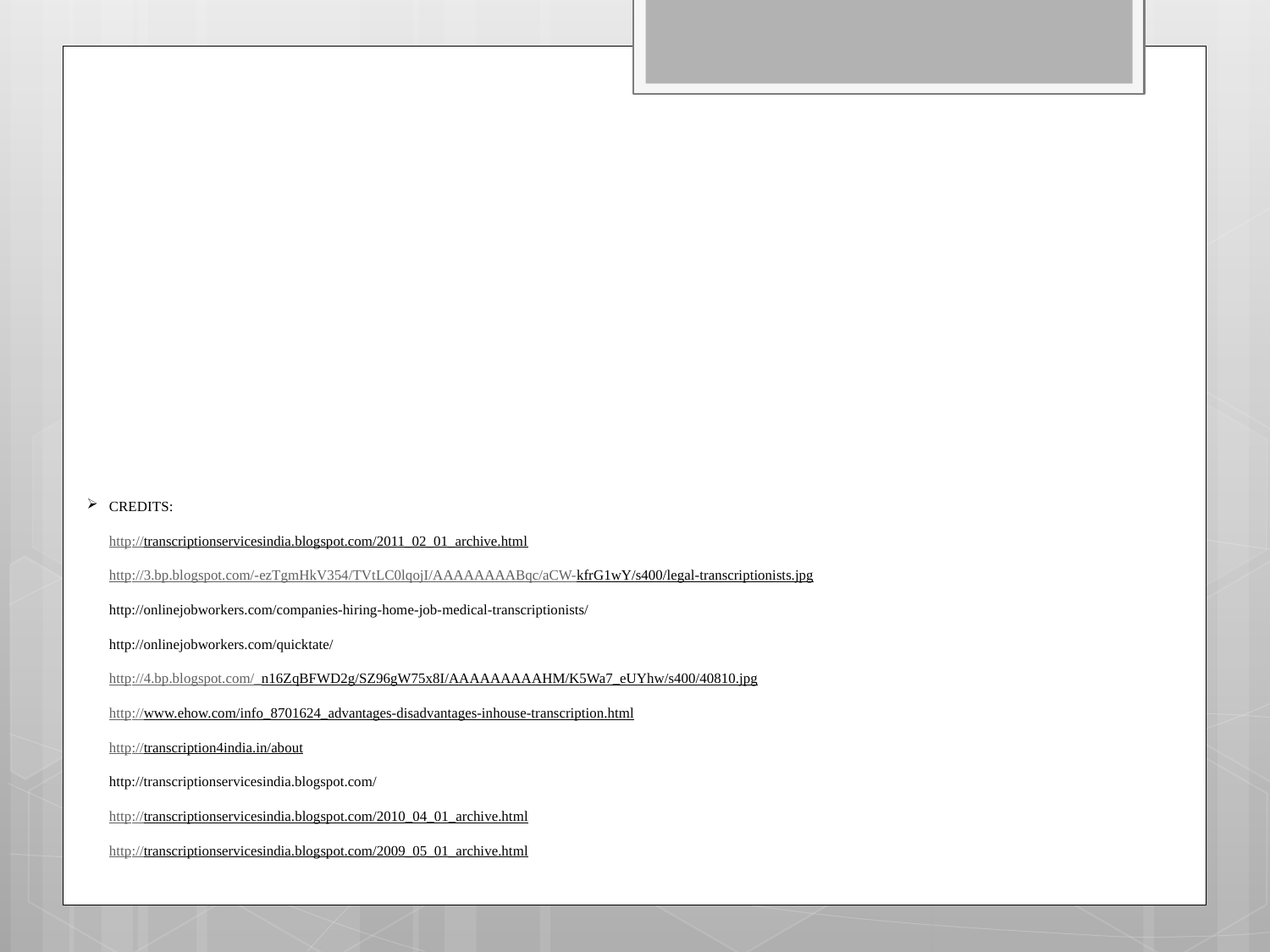

# CREDITS: http://transcriptionservicesindia.blogspot.com/2011_02_01_archive.html http://3.bp.blogspot.com/-ezTgmHkV354/TVtLC0lqojI/AAAAAAAABqc/aCW- kfrG1wY/s400/legal-transcriptionists.jpg http://onlinejobworkers.com/companies-hiring-home-job-medical-transcriptionists/ http://onlinejobworkers.com/quicktate/ http://4.bp.blogspot.com/_n16ZqBFWD2g/SZ96gW75x8I/AAAAAAAAAHM/K5Wa7_eUYhw/s400/40810.jpg http://www.ehow.com/info_8701624_advantages-disadvantages-inhouse-transcription.html http://transcription4india.in/about http://transcriptionservicesindia.blogspot.com/ http://transcriptionservicesindia.blogspot.com/2010_04_01_archive.html http://transcriptionservicesindia.blogspot.com/2009_05_01_archive.html